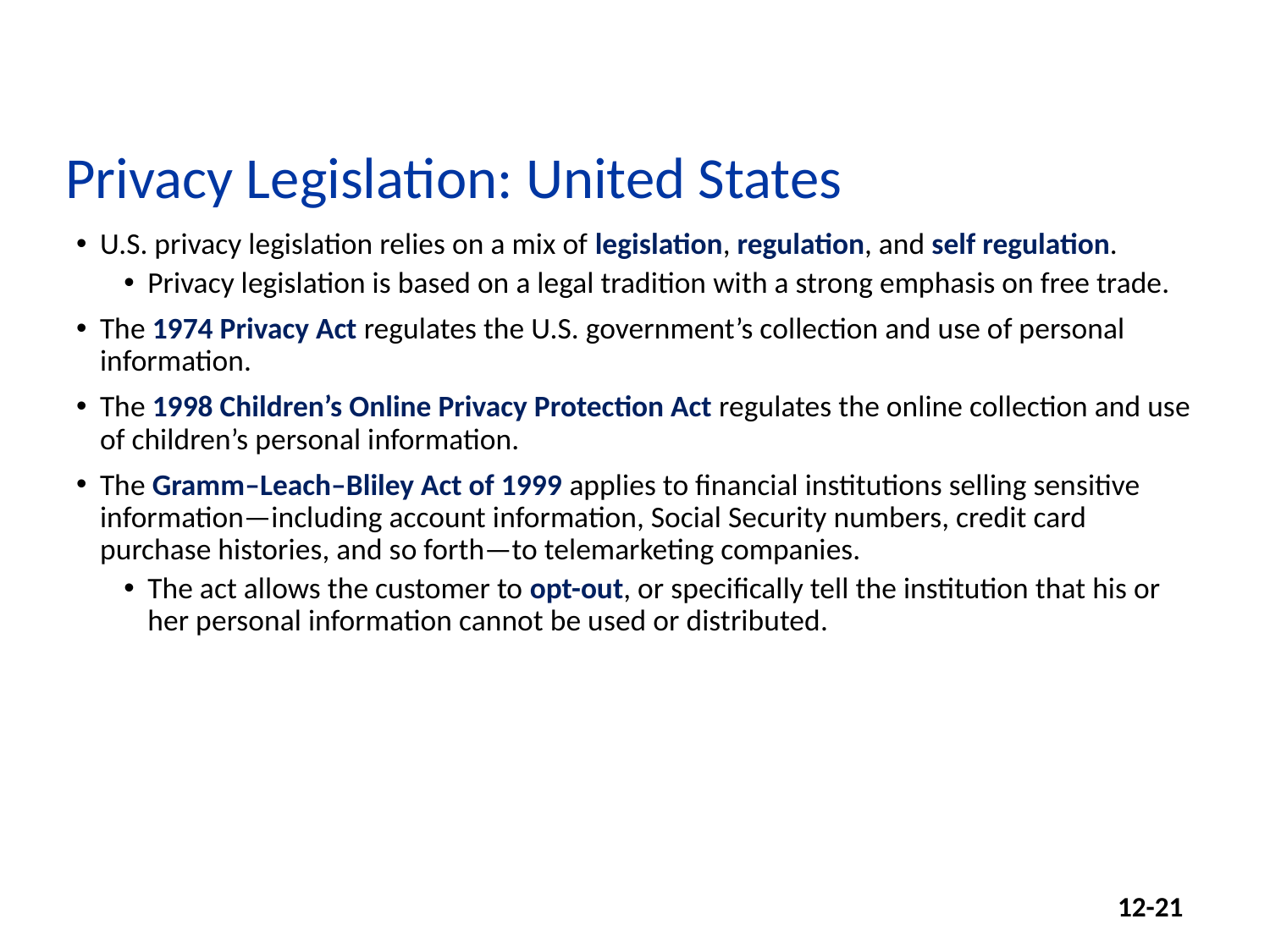

# Privacy Legislation: United States
U.S. privacy legislation relies on a mix of legislation, regulation, and self regulation.
Privacy legislation is based on a legal tradition with a strong emphasis on free trade.
The 1974 Privacy Act regulates the U.S. government’s collection and use of personal information.
The 1998 Children’s Online Privacy Protection Act regulates the online collection and use of children’s personal information.
The Gramm–Leach–Bliley Act of 1999 applies to financial institutions selling sensitive information—including account information, Social Security numbers, credit card purchase histories, and so forth—to telemarketing companies.
The act allows the customer to opt-out, or specifically tell the institution that his or her personal information cannot be used or distributed.